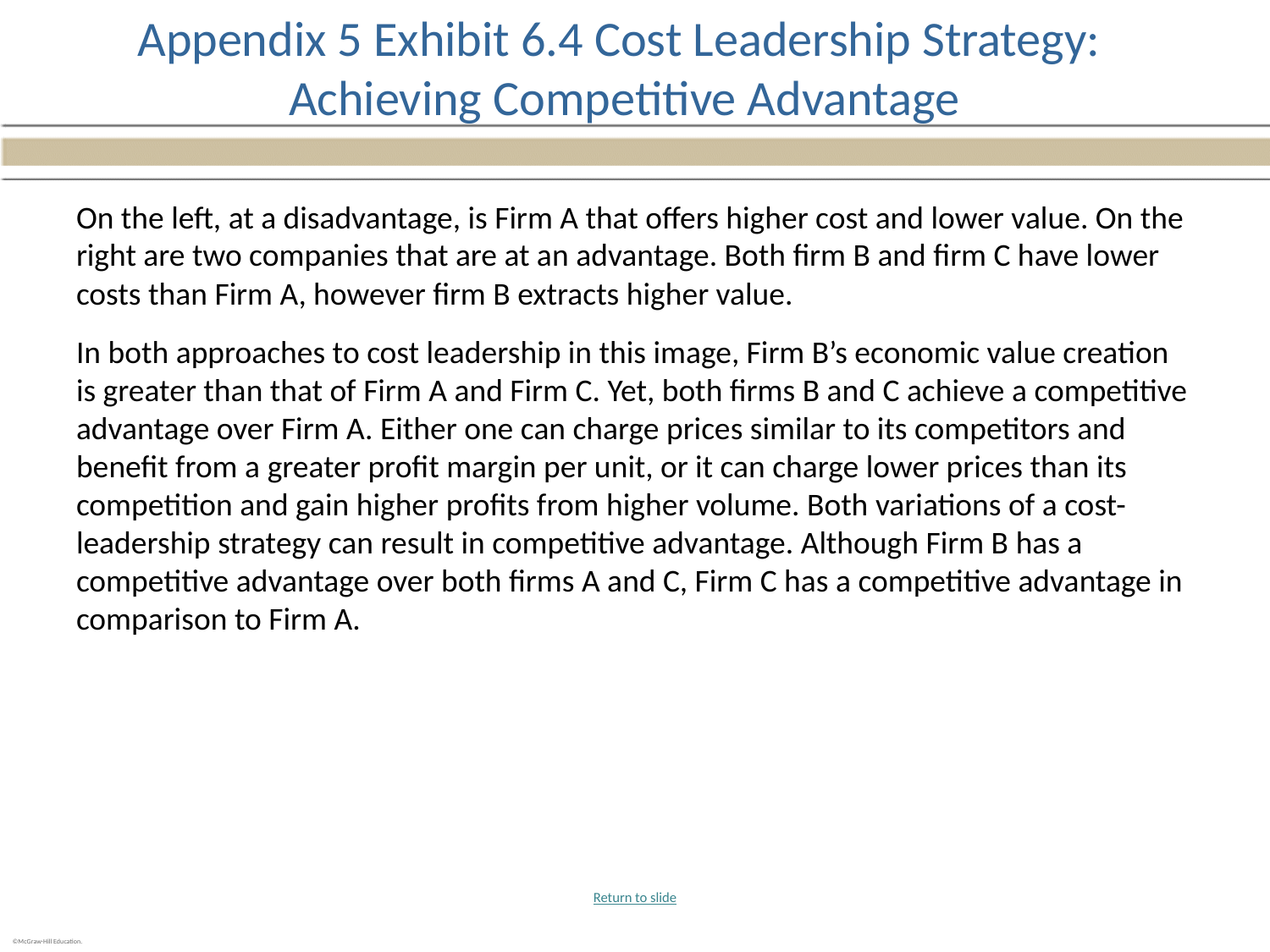

# Appendix 5 Exhibit 6.4 Cost Leadership Strategy: Achieving Competitive Advantage
On the left, at a disadvantage, is Firm A that offers higher cost and lower value. On the right are two companies that are at an advantage. Both firm B and firm C have lower costs than Firm A, however firm B extracts higher value.
In both approaches to cost leadership in this image, Firm B’s economic value creation is greater than that of Firm A and Firm C. Yet, both firms B and C achieve a competitive advantage over Firm A. Either one can charge prices similar to its competitors and benefit from a greater profit margin per unit, or it can charge lower prices than its competition and gain higher profits from higher volume. Both variations of a cost-leadership strategy can result in competitive advantage. Although Firm B has a competitive advantage over both firms A and C, Firm C has a competitive advantage in comparison to Firm A.
Return to slide